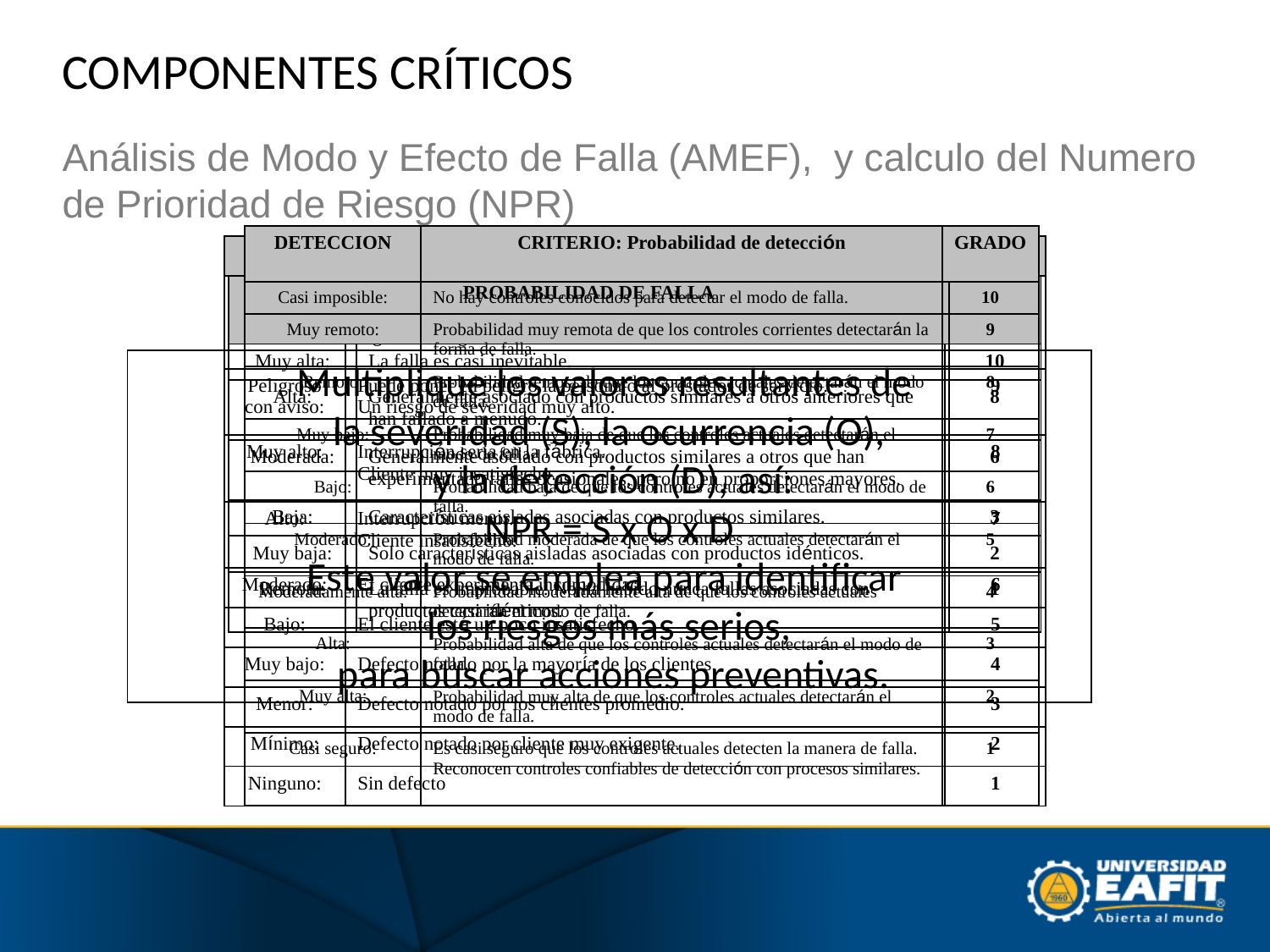

# COMPONENTES CRÍTICOS
Análisis de Modo y Efecto de Falla (AMEF),  y calculo del Numero de Prioridad de Riesgo (NPR)

| DETECCION | CRITERIO: Probabilidad de detección | GRADO |
| --- | --- | --- |
| Casi imposible: | No hay controles conocidos para detectar el modo de falla. | 10 |
| Muy remoto: | Probabilidad muy remota de que los controles corrientes detectarán la forma de falla. | 9 |
| Remoto: | Probabilidad remota de que los controles actuales detectarán el modo de falla. | 8 |
| Muy bajo: | Probabilidad muy baja de que los controles actuales detectarán el modo de falla. | 7 |
| Bajo: | Probabilidad baja de que los controles actuales detectarán el modo de falla. | 6 |
| Moderado: | Probabilidad moderada de que los controles actuales detectarán el modo de falla. | 5 |
| Moderadamente alta: | Probabilidad moderadamente alta de que los controles actuales detectarán el modo de falla. | 4 |
| Alta: | Probabilidad alta de que los controles actuales detectarán el modo de falla. | 3 |
| Muy alta: | Probabilidad muy alta de que los controles actuales detectarán el modo de falla. | 2 |
| Casi seguro: | Es casi seguro que los controles actuales detecten la manera de falla. Reconocen controles confiables de detección con procesos similares. | 1 |
| EFECTO | CRITERIO: SEVERIDAD DE EFECTO | GRADO |
| --- | --- | --- |
| Peligroso sin aviso: | Puede poner en peligro la persona. Un riesgo de severidad muy alto, involucra falta de cumplimiento con reglamentos gubernamentales sin aviso. | 10 |
| Peligroso con aviso: | Puede poner en peligro la persona o al prestador de servicio. Un riesgo de severidad muy alto. | 9 |
| Muy alto: | Interrupción seria en la fábrica. Cliente muy insatisfecho. | 8 |
| Alto: | Interrupción menor. Cliente insatisfecho. | 7 |
| Moderado: | El cliente experimenta incomodidad. | 6 |
| Bajo: | El cliente está un poco insatisfecho. | 5 |
| Muy bajo: | Defecto notado por la mayoría de los clientes. | 4 |
| Menor: | Defecto notado por los clientes promedio. | 3 |
| Mínimo: | Defecto notado por cliente muy exigente. | 2 |
| Ninguno: | Sin defecto | 1 |
| PROBABILIDAD DE FALLA |  |  |
| --- | --- | --- |
| Muy alta: | La falla es casi inevitable. | 10 |
| Alta: | Generalmente asociado con productos similares a otros anteriores que han fallado a menudo. | 8 |
| Moderada: | Generalmente asociado con productos similares a otros que han experimentado fallas ocasionales, pero no en proporciones mayores. | 6 |
| Baja: | Características aisladas asociadas con productos similares. | 3 |
| Muy baja: | Solo características aisladas asociadas con productos idénticos. | 2 |
| Remota: | La falla es improbable. No ha habido nunca fallas asociadas con productos casi idénticos. | 1 |
Multiplique los valores resultantes de
la severidad (S), la ocurrencia (O),
 y la detección (D), así:
NPR = S x O x D
Este valor se emplea para identificar
los riesgos más serios,
 para buscar acciones preventivas.